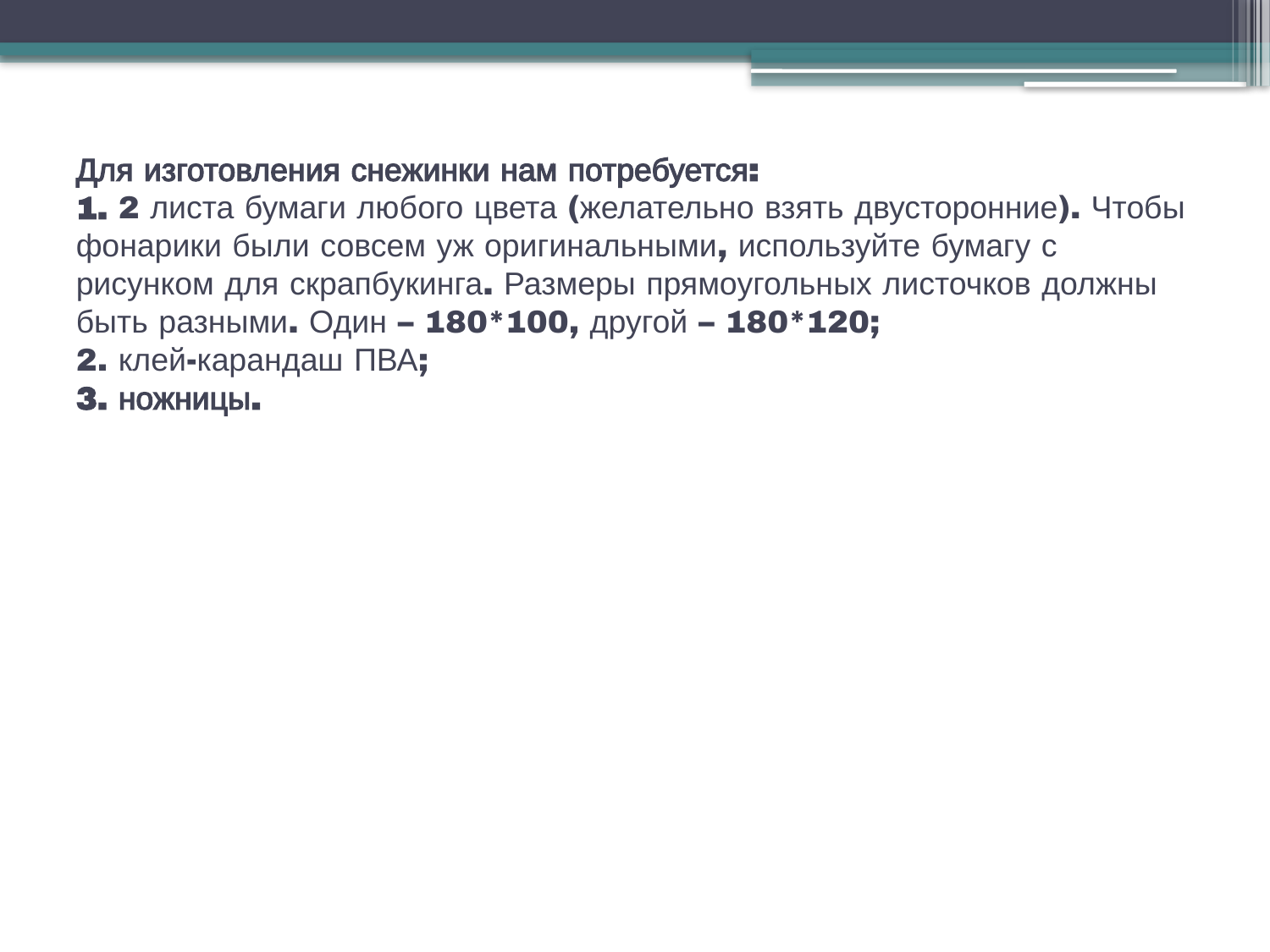

# Для изготовления снежинки нам потребуется: 1. 2 листа бумаги любого цвета (желательно взять двусторонние). Чтобы фонарики были совсем уж оригинальными, используйте бумагу с рисунком для скрапбукинга. Размеры прямоугольных листочков должны быть разными. Один – 180*100, другой – 180*120; 2. клей-карандаш ПВА; 3. ножницы.